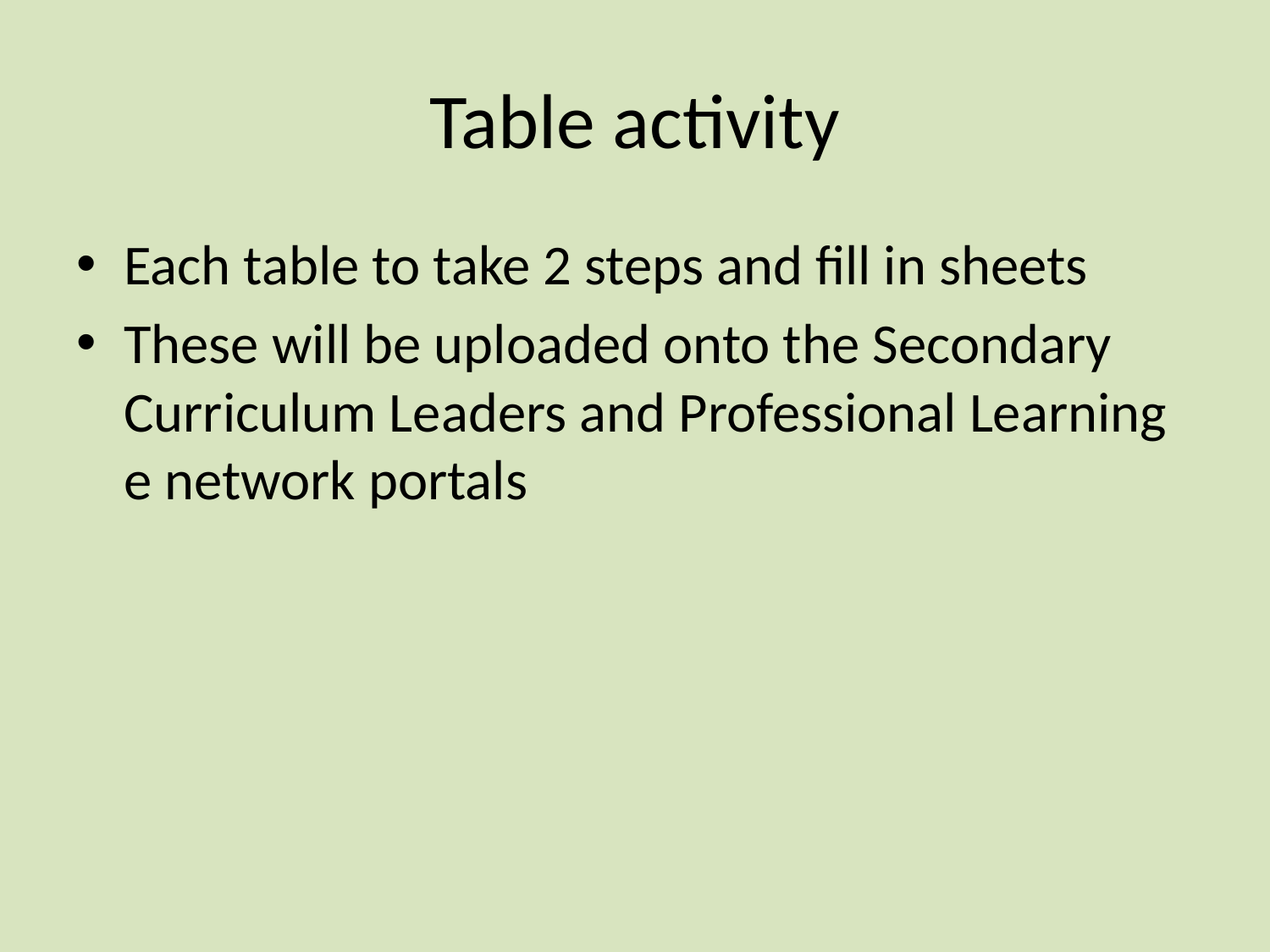

# Table activity
Each table to take 2 steps and fill in sheets
These will be uploaded onto the Secondary Curriculum Leaders and Professional Learning e network portals